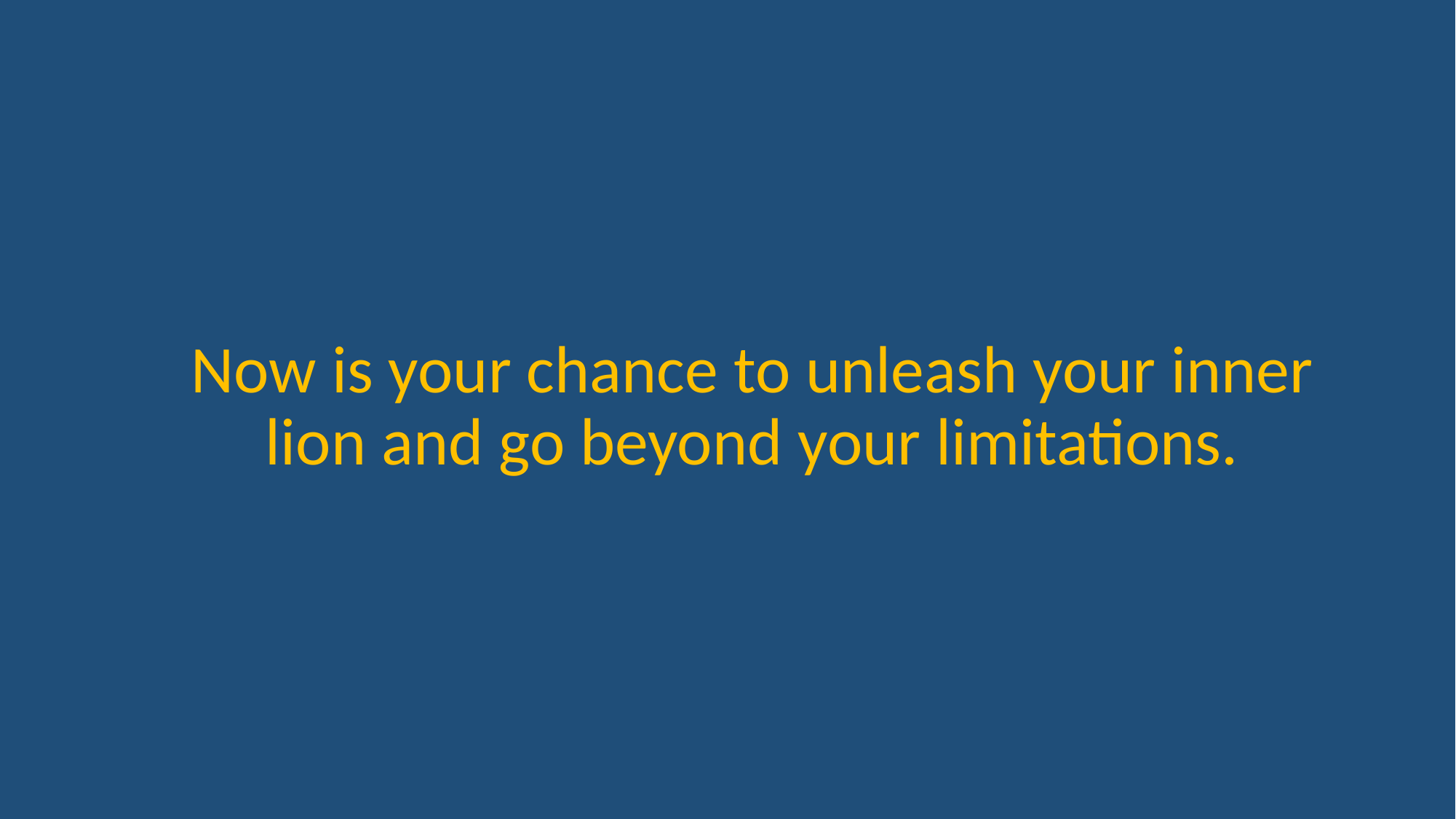

Now is your chance to unleash your inner lion and go beyond your limitations.